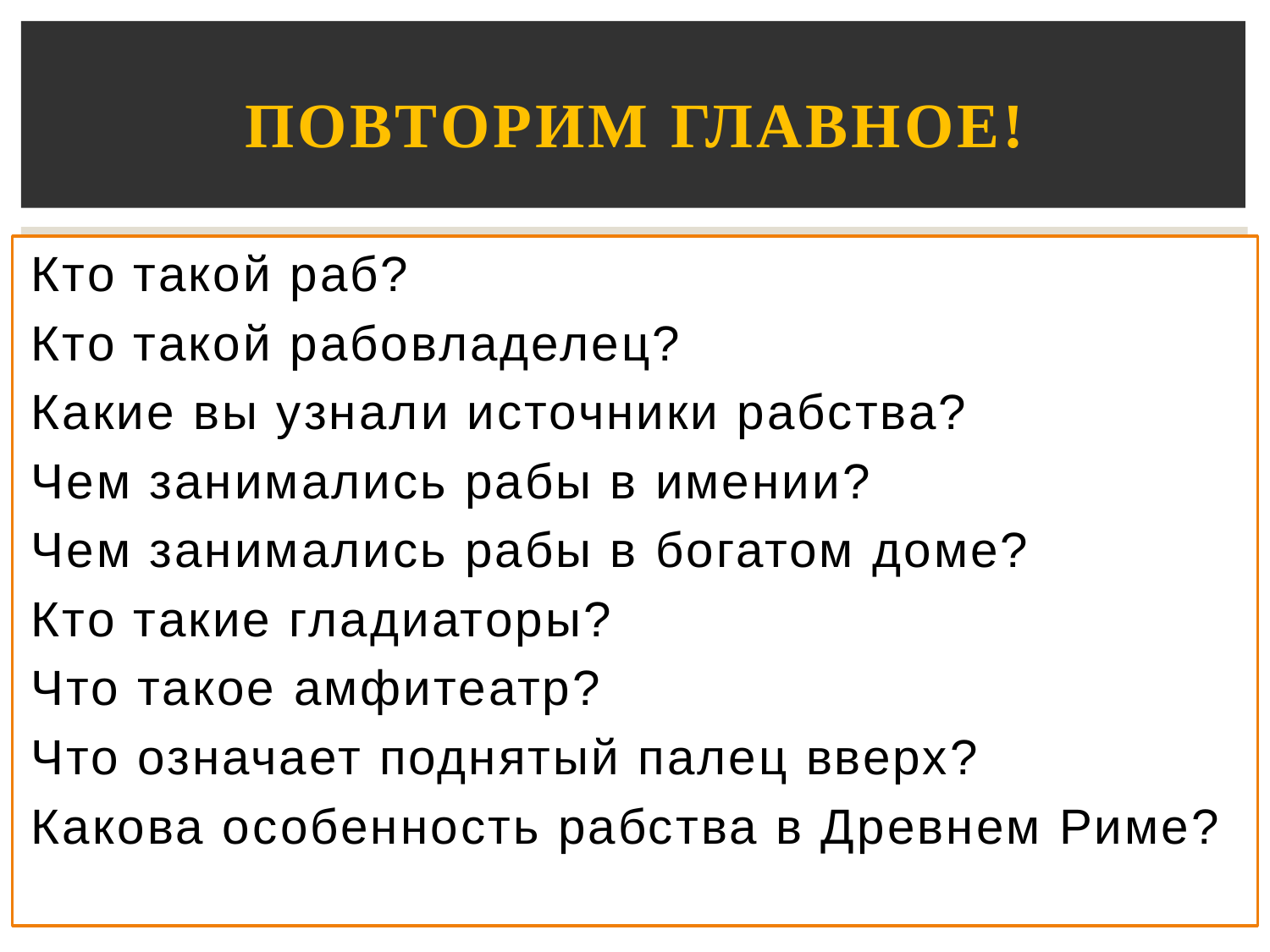

# Повторим Главное!
Кто такой раб?
Кто такой рабовладелец?
Какие вы узнали источники рабства?
Чем занимались рабы в имении?
Чем занимались рабы в богатом доме?
Кто такие гладиаторы?
Что такое амфитеатр?
Что означает поднятый палец вверх?
Какова особенность рабства в Древнем Риме?